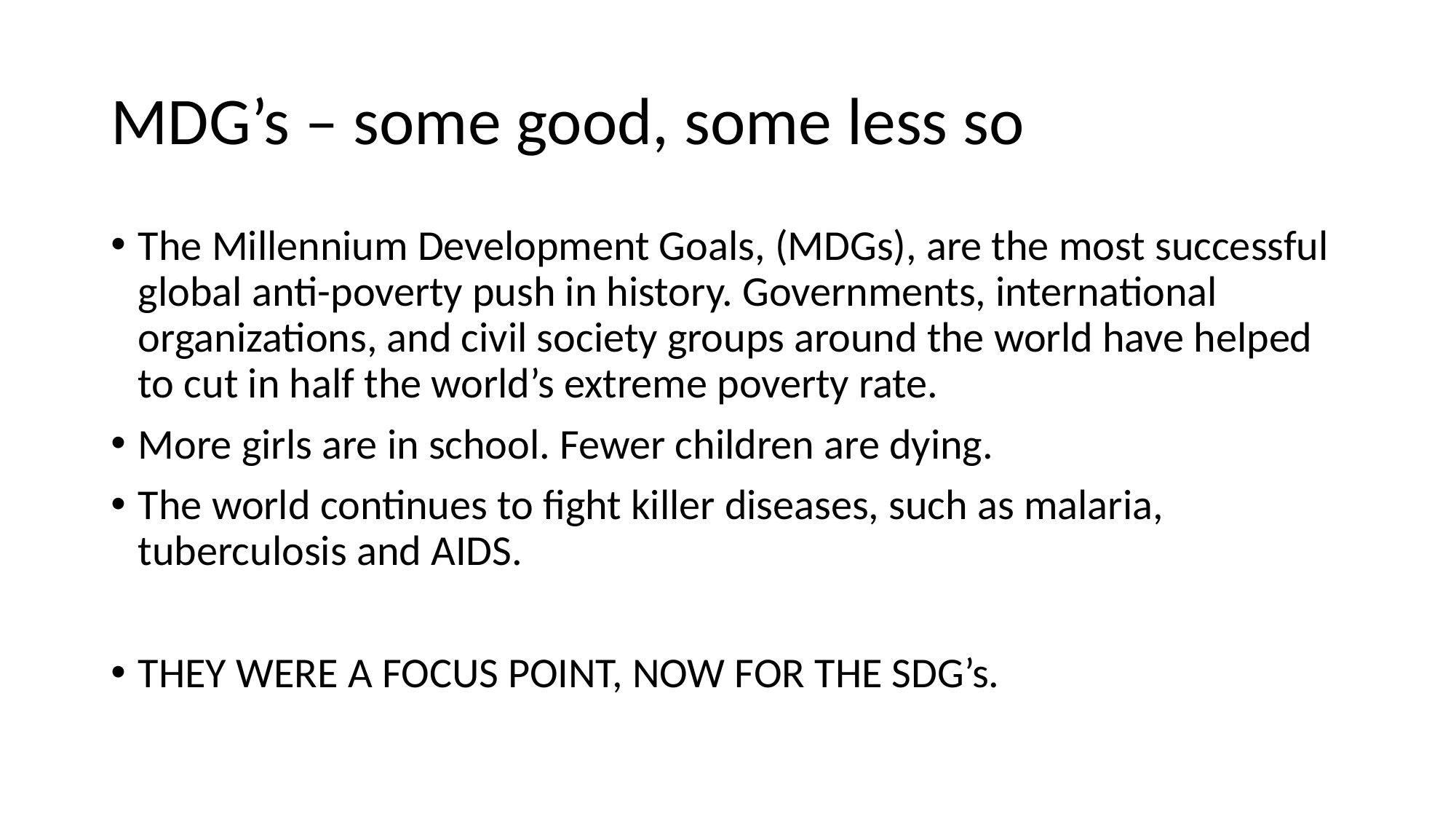

# MDG’s – some good, some less so
The Millennium Development Goals, (MDGs), are the most successful global anti-poverty push in history. Governments, international organizations, and civil society groups around the world have helped to cut in half the world’s extreme poverty rate.
More girls are in school. Fewer children are dying.
The world continues to fight killer diseases, such as malaria, tuberculosis and AIDS.

THEY WERE A FOCUS POINT, NOW FOR THE SDG’s.